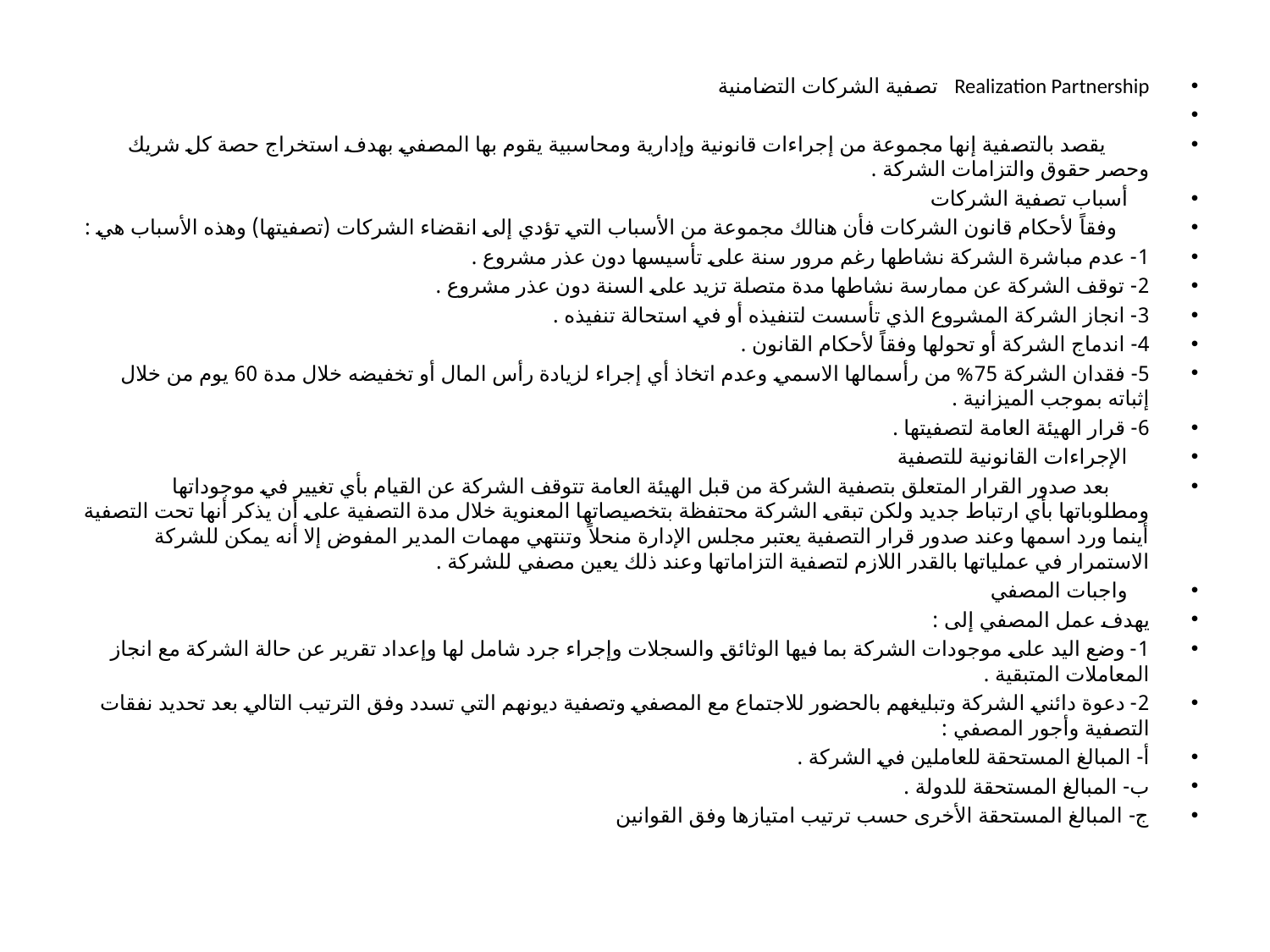

#
Realization Partnership   تصفية الشركات التضامنية

        يقصد بالتصفية إنها مجموعة من إجراءات قانونية وإدارية ومحاسبية يقوم بها المصفي بهدف استخراج حصة كل شريك وحصر حقوق والتزامات الشركة .
    أسباب تصفية الشركات
      وفقاً لأحكام قانون الشركات فأن هنالك مجموعة من الأسباب التي تؤدي إلى انقضاء الشركات (تصفيتها) وهذه الأسباب هي :
1- عدم مباشرة الشركة نشاطها رغم مرور سنة على تأسيسها دون عذر مشروع .
2- توقف الشركة عن ممارسة نشاطها مدة متصلة تزيد على السنة دون عذر مشروع .
3- انجاز الشركة المشروع الذي تأسست لتنفيذه أو في استحالة تنفيذه .
4- اندماج الشركة أو تحولها وفقاً لأحكام القانون .
5- فقدان الشركة 75% من رأسمالها الاسمي وعدم اتخاذ أي إجراء لزيادة رأس المال أو تخفيضه خلال مدة 60 يوم من خلال إثباته بموجب الميزانية .
6- قرار الهيئة العامة لتصفيتها .
    الإجراءات القانونية للتصفية
       بعد صدور القرار المتعلق بتصفية الشركة من قبل الهيئة العامة تتوقف الشركة عن القيام بأي تغيير في موجوداتها ومطلوباتها بأي ارتباط جديد ولكن تبقى الشركة محتفظة بتخصيصاتها المعنوية خلال مدة التصفية على أن يذكر أنها تحت التصفية أينما ورد اسمها وعند صدور قرار التصفية يعتبر مجلس الإدارة منحلاً وتنتهي مهمات المدير المفوض إلا أنه يمكن للشركة الاستمرار في عملياتها بالقدر اللازم لتصفية التزاماتها وعند ذلك يعين مصفي للشركة .
    واجبات المصفي
يهدف عمل المصفي إلى :
1- وضع اليد على موجودات الشركة بما فيها الوثائق والسجلات وإجراء جرد شامل لها وإعداد تقرير عن حالة الشركة مع انجاز المعاملات المتبقية .
2- دعوة دائني الشركة وتبليغهم بالحضور للاجتماع مع المصفي وتصفية ديونهم التي تسدد وفق الترتيب التالي بعد تحديد نفقات التصفية وأجور المصفي :
أ- المبالغ المستحقة للعاملين في الشركة .
ب- المبالغ المستحقة للدولة .
ج- المبالغ المستحقة الأخرى حسب ترتيب امتيازها وفق القوانين